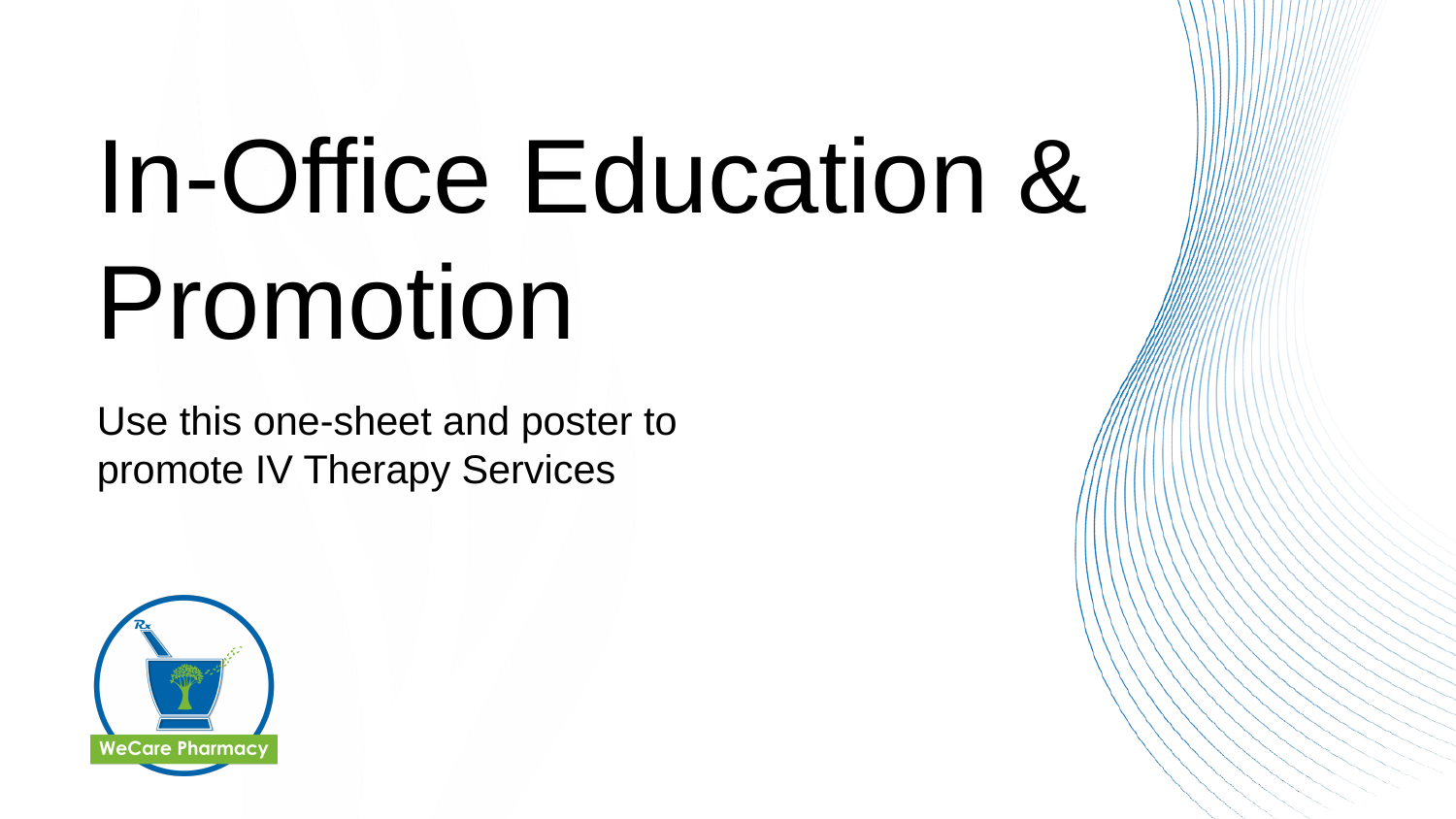

# In-Office Education & Promotion
Use this one-sheet and poster to
promote IV Therapy Services